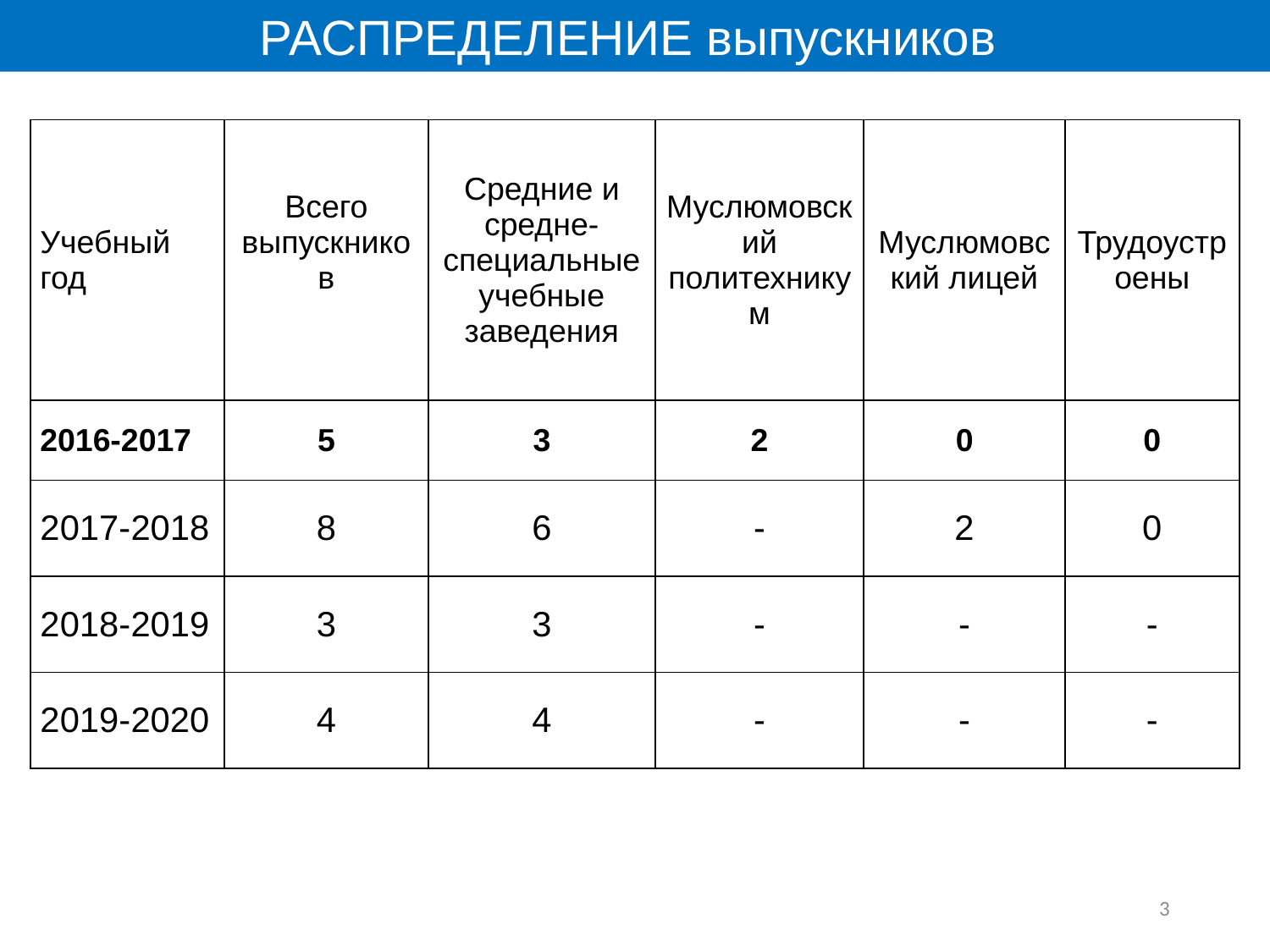

РАСПРЕДЕЛЕНИЕ выпускников
| Учебный год | Всего выпускников | Средние и средне- специальные учебные заведения | Муслюмовский политехникум | Муслюмовский лицей | Трудоустроены |
| --- | --- | --- | --- | --- | --- |
| 2016-2017 | 5 | 3 | 2 | 0 | 0 |
| 2017-2018 | 8 | 6 | - | 2 | 0 |
| 2018-2019 | 3 | 3 | - | - | - |
| 2019-2020 | 4 | 4 | - | - | - |
3